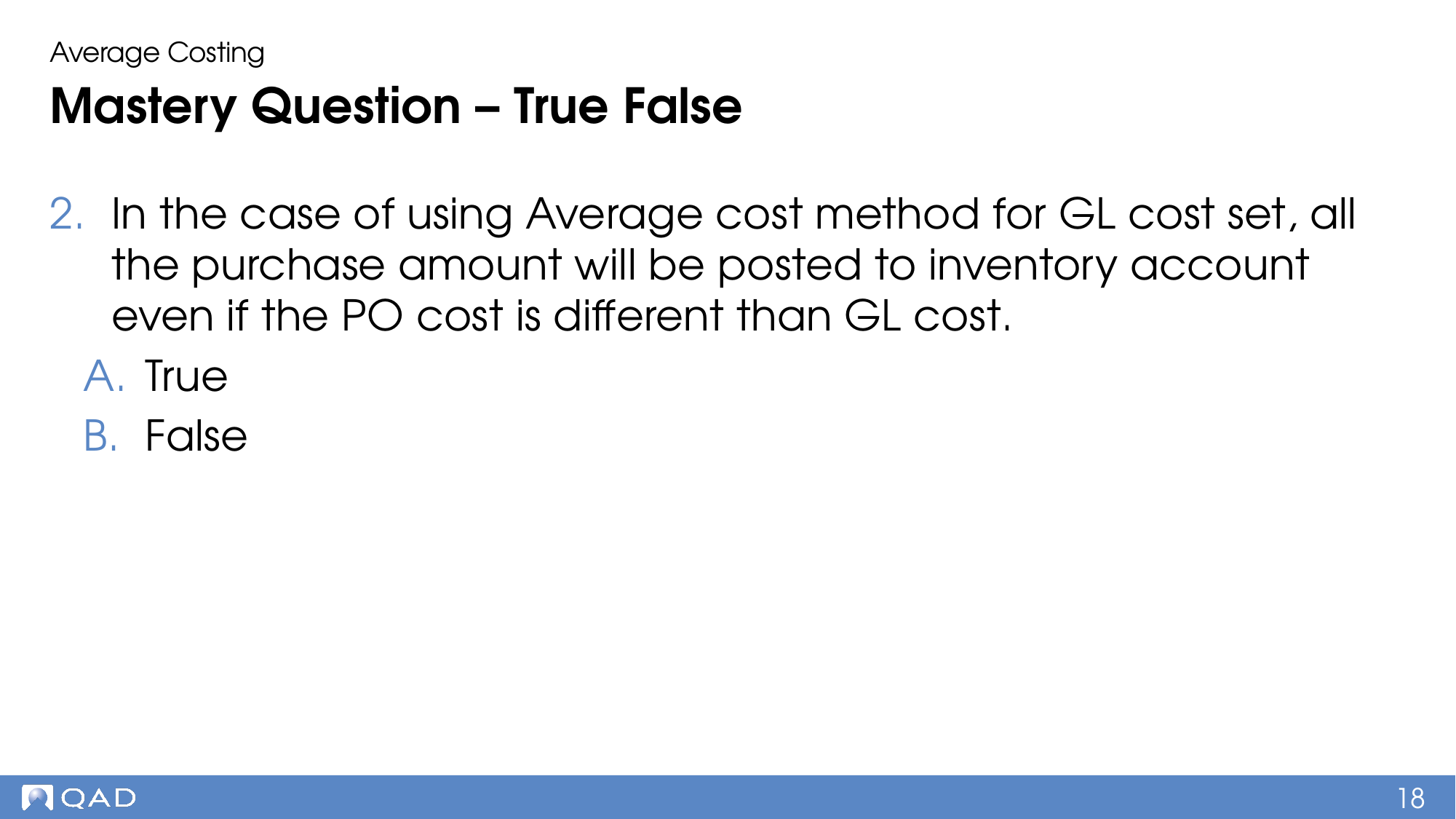

Average Costing
# Mastery Question – True False
In the case of using Average cost method for GL cost set, all the purchase amount will be posted to inventory account even if the PO cost is different than GL cost.
True
False
18